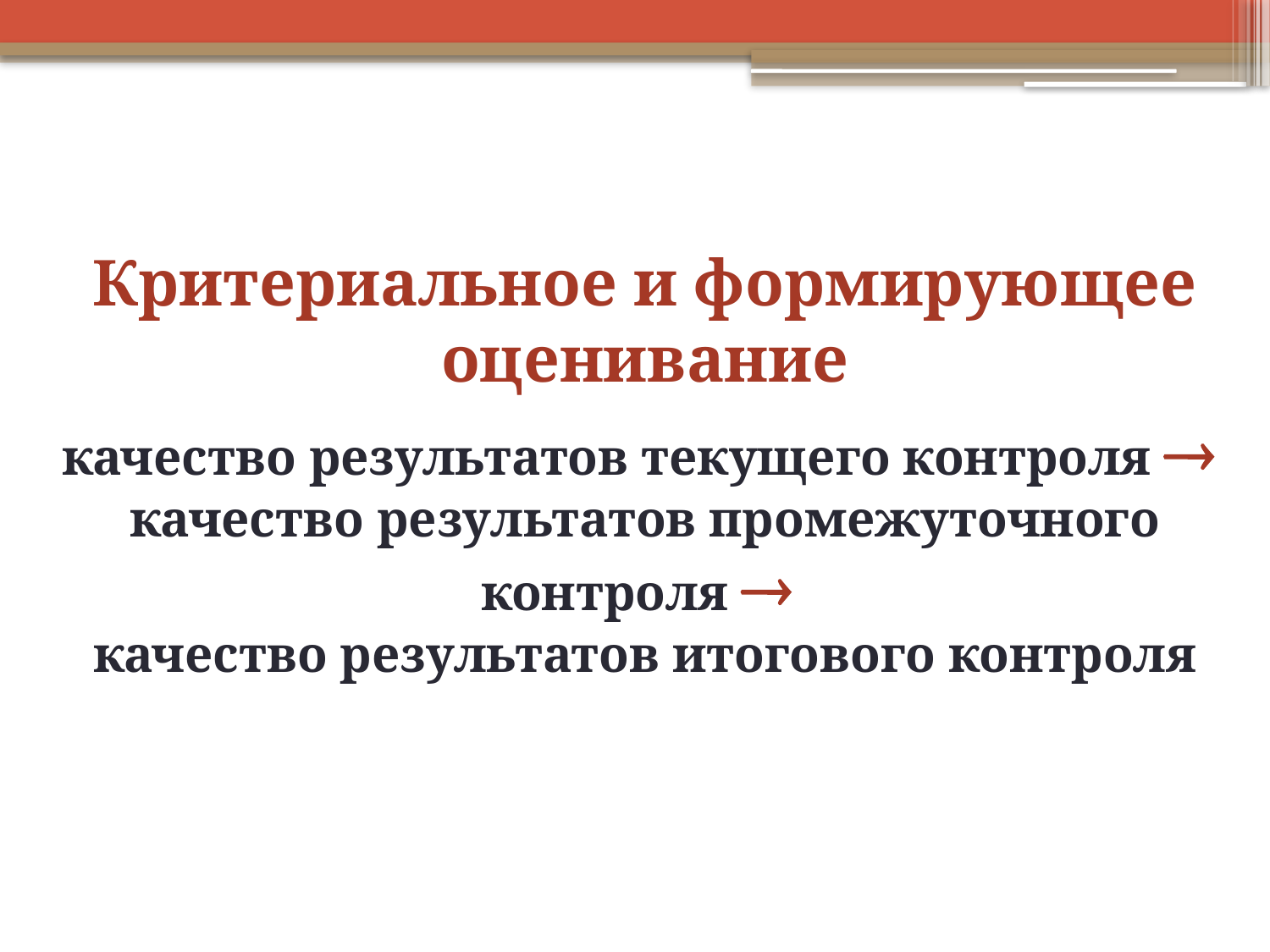

Критериальное и формирующее оценивание

качество результатов текущего контроля →
качество результатов промежуточного контроля →
качество результатов итогового контроля